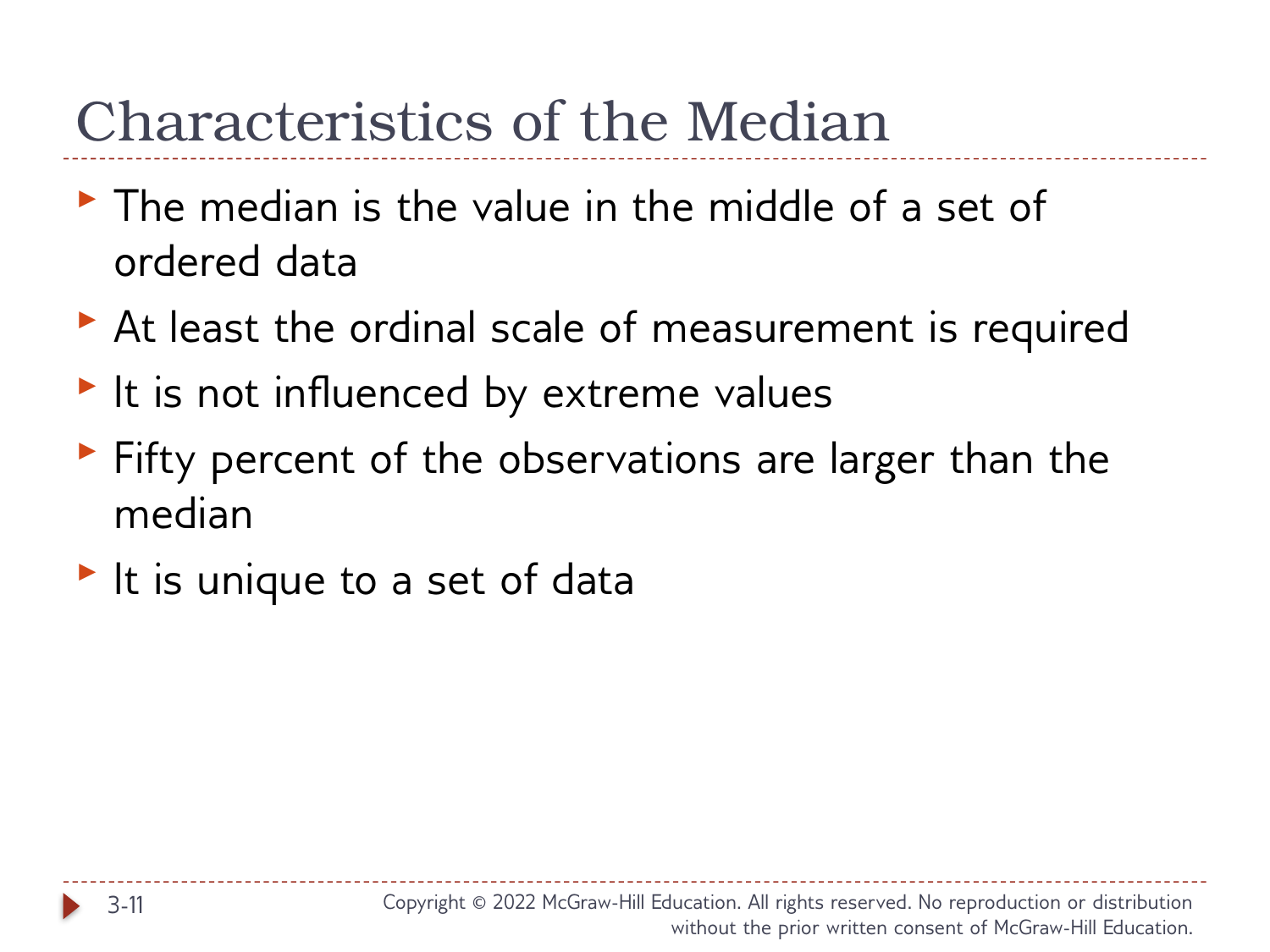

# Characteristics of the Median
The median is the value in the middle of a set of ordered data
At least the ordinal scale of measurement is required
It is not influenced by extreme values
Fifty percent of the observations are larger than the median
It is unique to a set of data
3-11
Copyright © 2022 McGraw-Hill Education. All rights reserved. No reproduction or distribution without the prior written consent of McGraw-Hill Education.